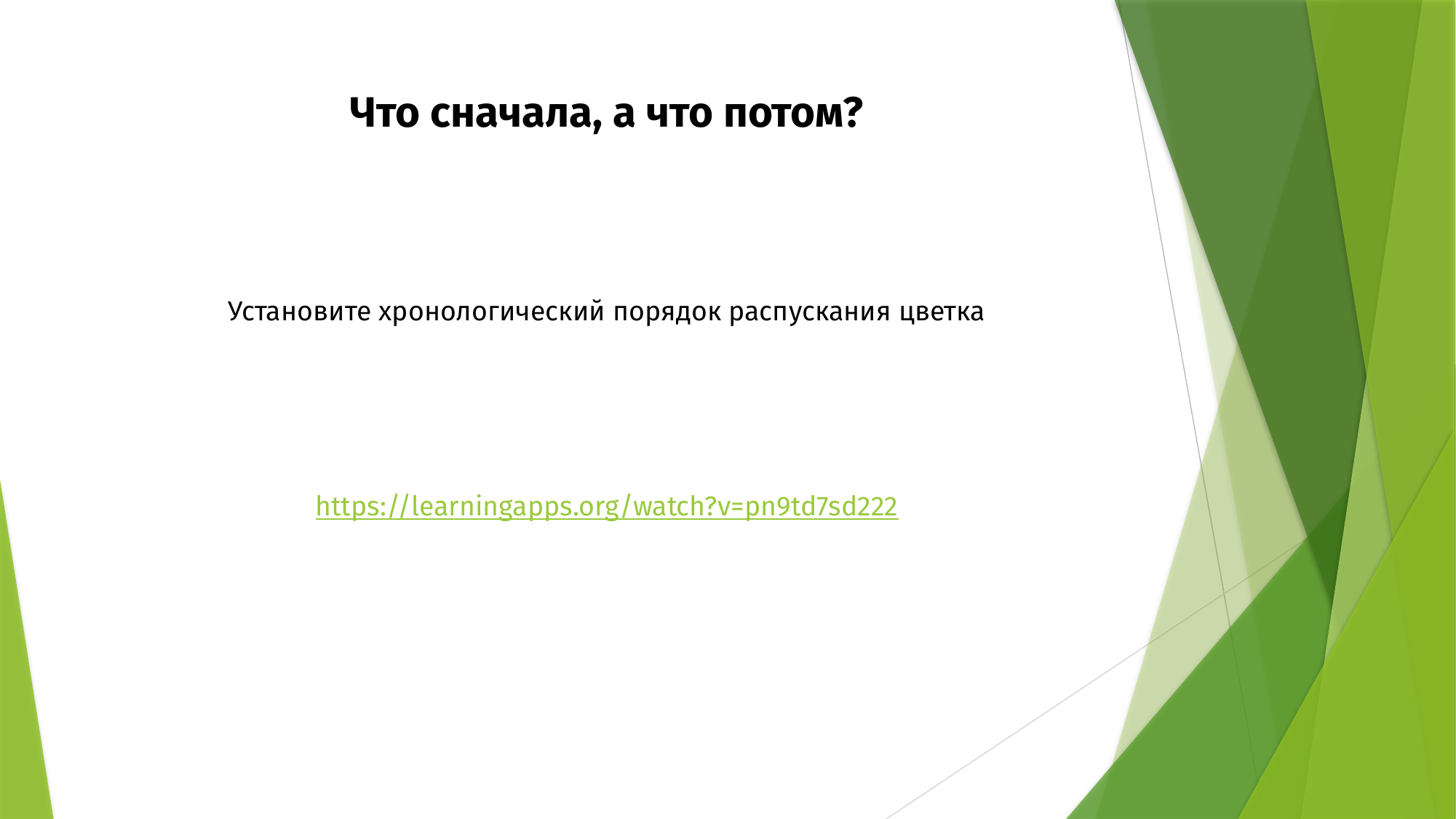

Что сначала, а что потом?

Установите хронологический порядок распускания цветка
https://learningapps.org/watch?v=pn9td7sd222